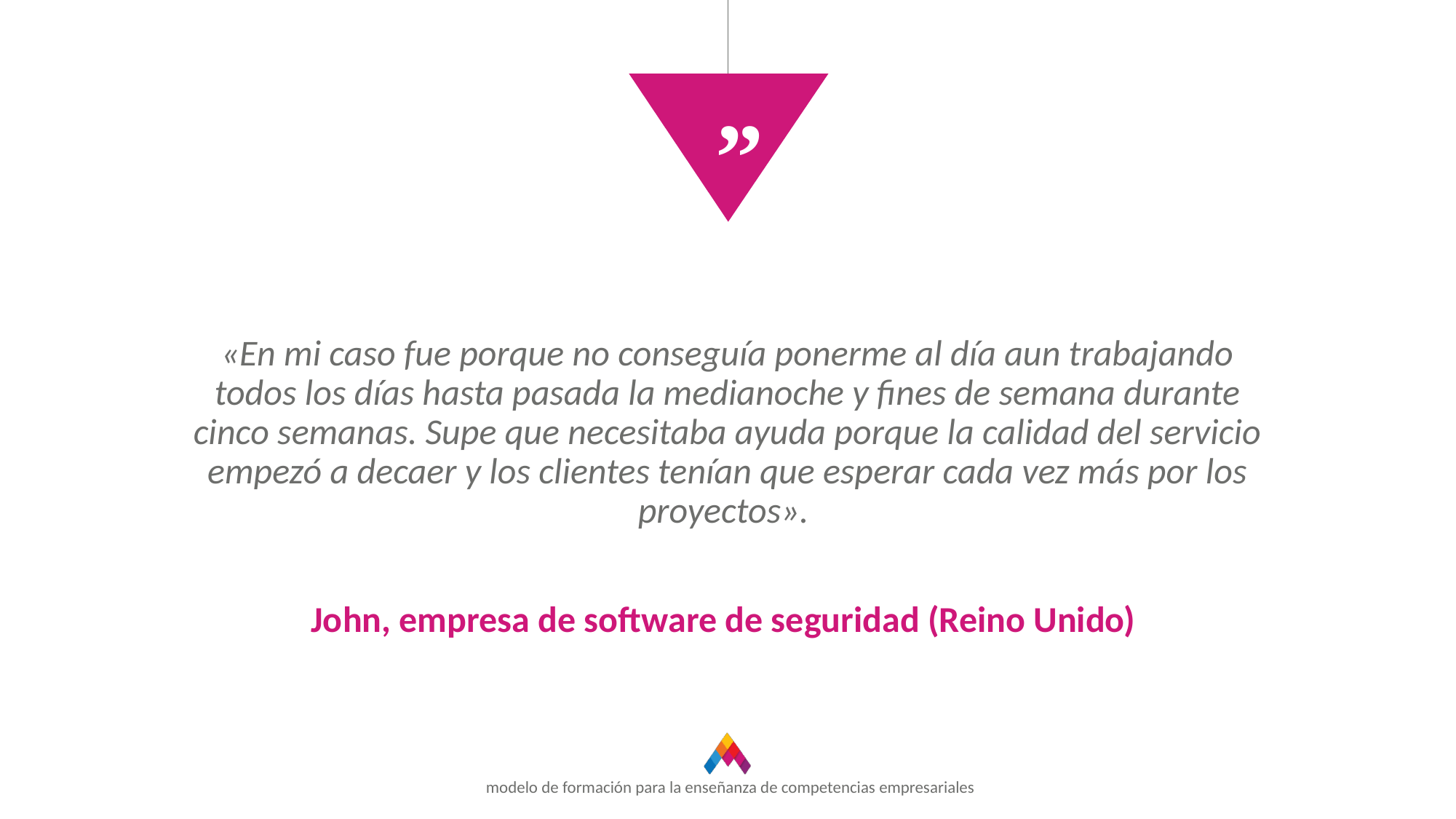

”
«En mi caso fue porque no conseguía ponerme al día aun trabajando todos los días hasta pasada la medianoche y fines de semana durante cinco semanas. Supe que necesitaba ayuda porque la calidad del servicio empezó a decaer y los clientes tenían que esperar cada vez más por los proyectos».

John, empresa de software de seguridad (Reino Unido)